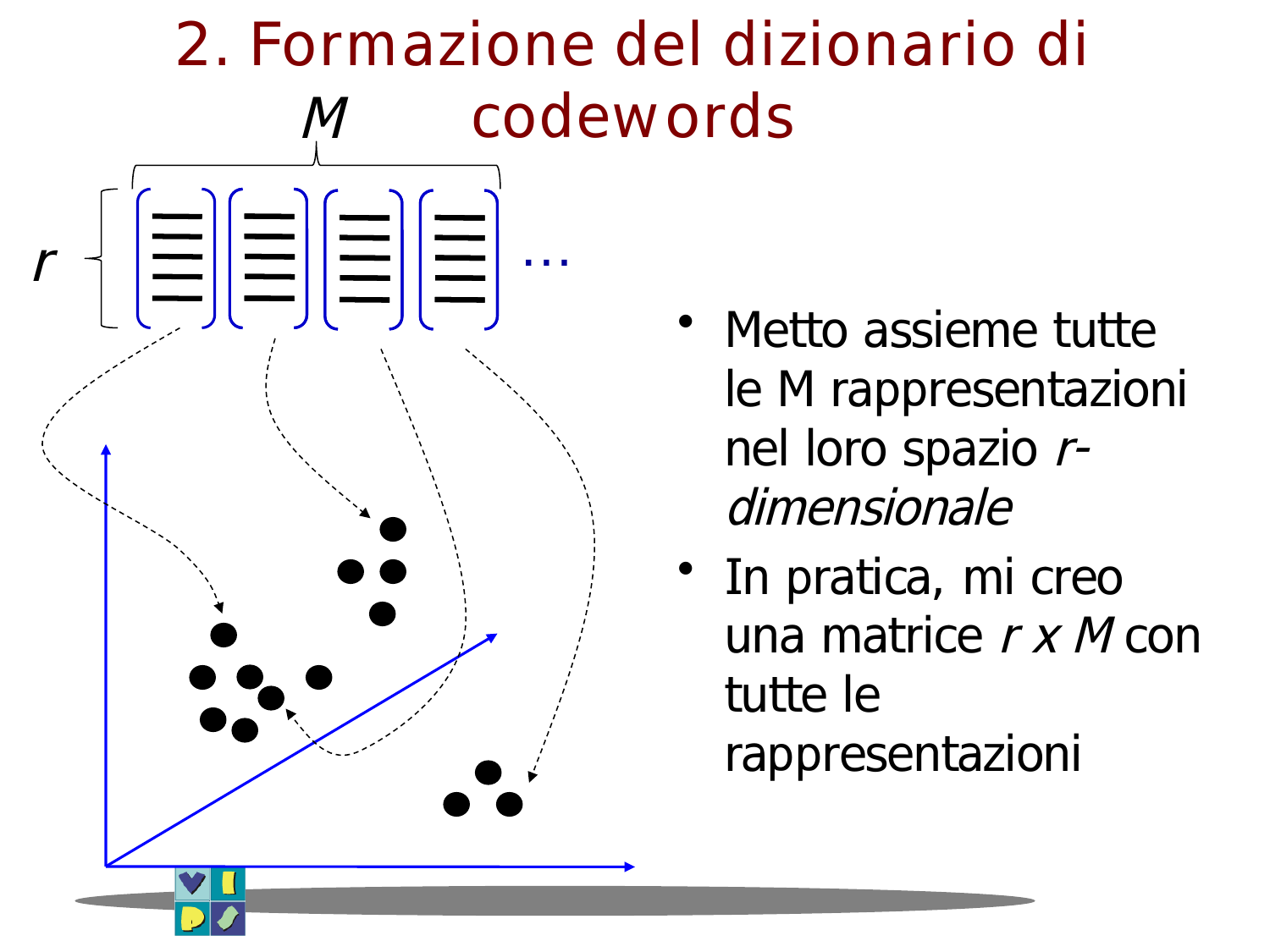

# 2. Formazione del dizionario di codewords
M

…

r
Metto assieme tutte le M rappresentazioni nel loro spazio r-dimensionale
In pratica, mi creo una matrice r x M con tutte le rappresentazioni